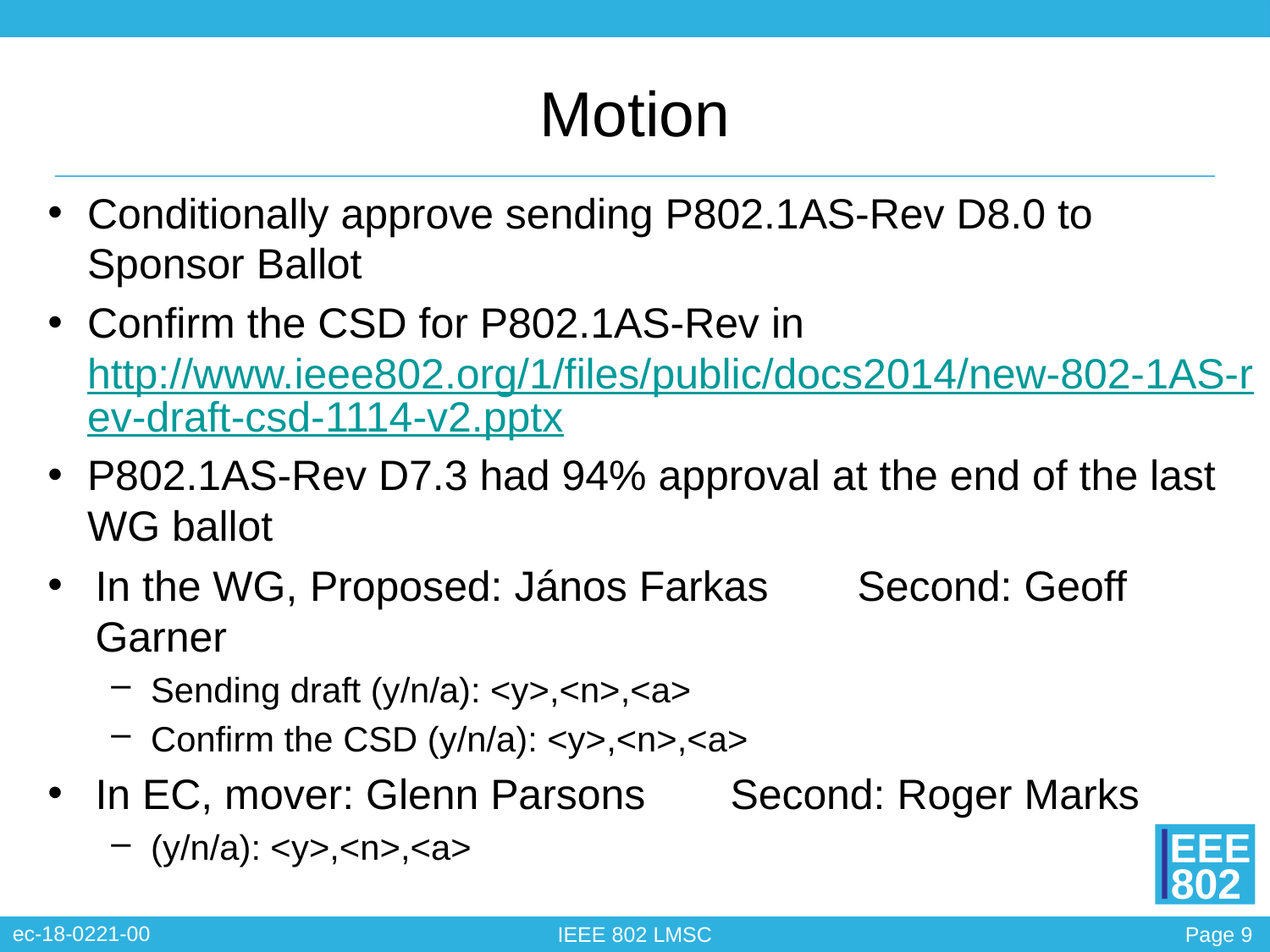

# Motion
Conditionally approve sending P802.1AS-Rev D8.0 to Sponsor Ballot
Confirm the CSD for P802.1AS-Rev in http://www.ieee802.org/1/files/public/docs2014/new-802-1AS-rev-draft-csd-1114-v2.pptx
P802.1AS-Rev D7.3 had 94% approval at the end of the last WG ballot
In the WG, Proposed: János Farkas 	Second: Geoff Garner
Sending draft (y/n/a): <y>,<n>,<a>
Confirm the CSD (y/n/a): <y>,<n>,<a>
In EC, mover: Glenn Parsons	Second: Roger Marks
(y/n/a): <y>,<n>,<a>